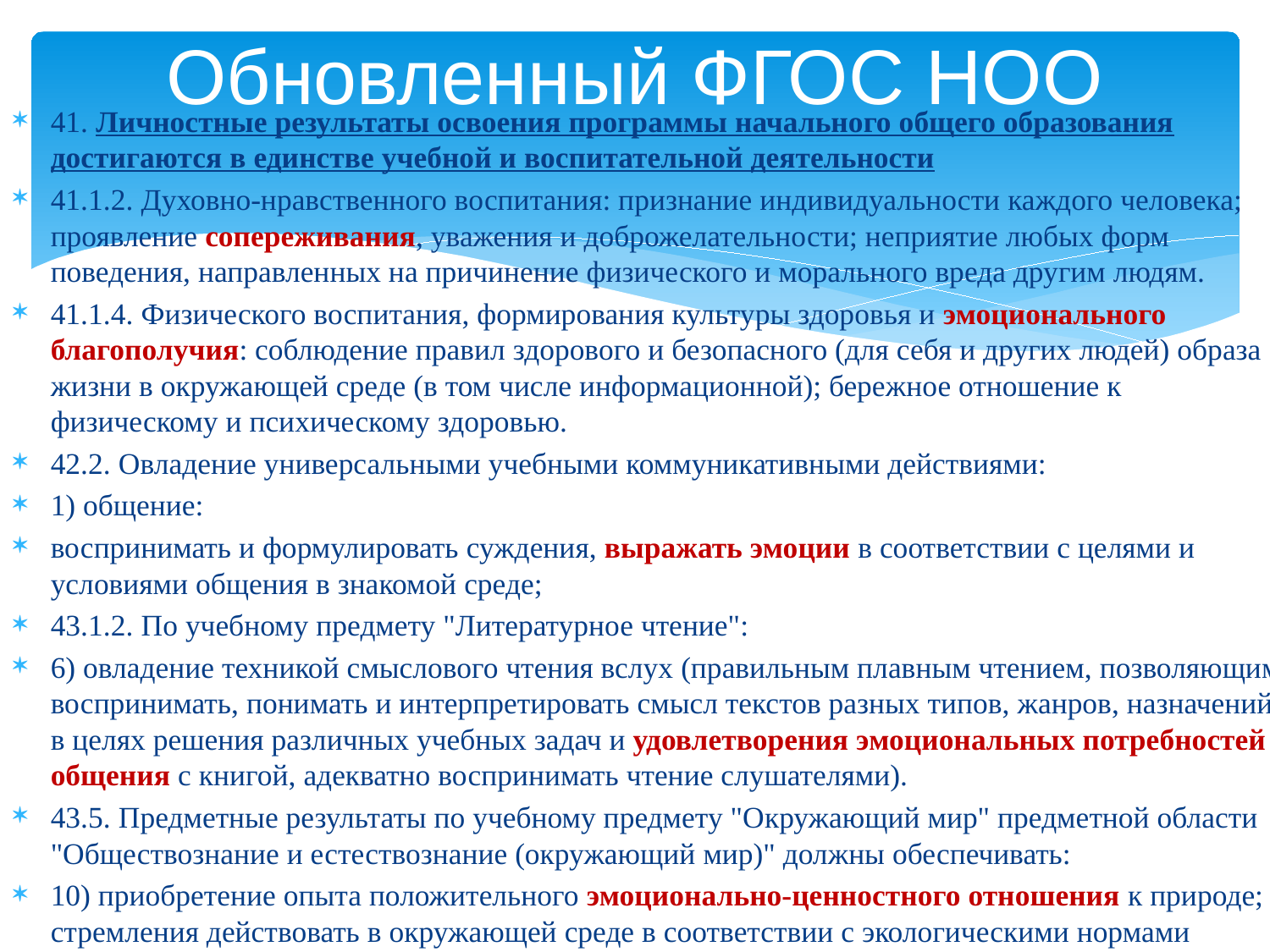

# Обновленный ФГОС НОО
41. Личностные результаты освоения программы начального общего образования достигаются в единстве учебной и воспитательной деятельности
41.1.2. Духовно-нравственного воспитания: признание индивидуальности каждого человека; проявление сопереживания, уважения и доброжелательности; неприятие любых форм поведения, направленных на причинение физического и морального вреда другим людям.
41.1.4. Физического воспитания, формирования культуры здоровья и эмоционального благополучия: соблюдение правил здорового и безопасного (для себя и других людей) образа жизни в окружающей среде (в том числе информационной); бережное отношение к физическому и психическому здоровью.
42.2. Овладение универсальными учебными коммуникативными действиями:
1) общение:
воспринимать и формулировать суждения, выражать эмоции в соответствии с целями и условиями общения в знакомой среде;
43.1.2. По учебному предмету "Литературное чтение":
6) овладение техникой смыслового чтения вслух (правильным плавным чтением, позволяющим воспринимать, понимать и интерпретировать смысл текстов разных типов, жанров, назначений в целях решения различных учебных задач и удовлетворения эмоциональных потребностей общения с книгой, адекватно воспринимать чтение слушателями).
43.5. Предметные результаты по учебному предмету "Окружающий мир" предметной области "Обществознание и естествознание (окружающий мир)" должны обеспечивать:
10) приобретение опыта положительного эмоционально-ценностного отношения к природе; стремления действовать в окружающей среде в соответствии с экологическими нормами поведения.